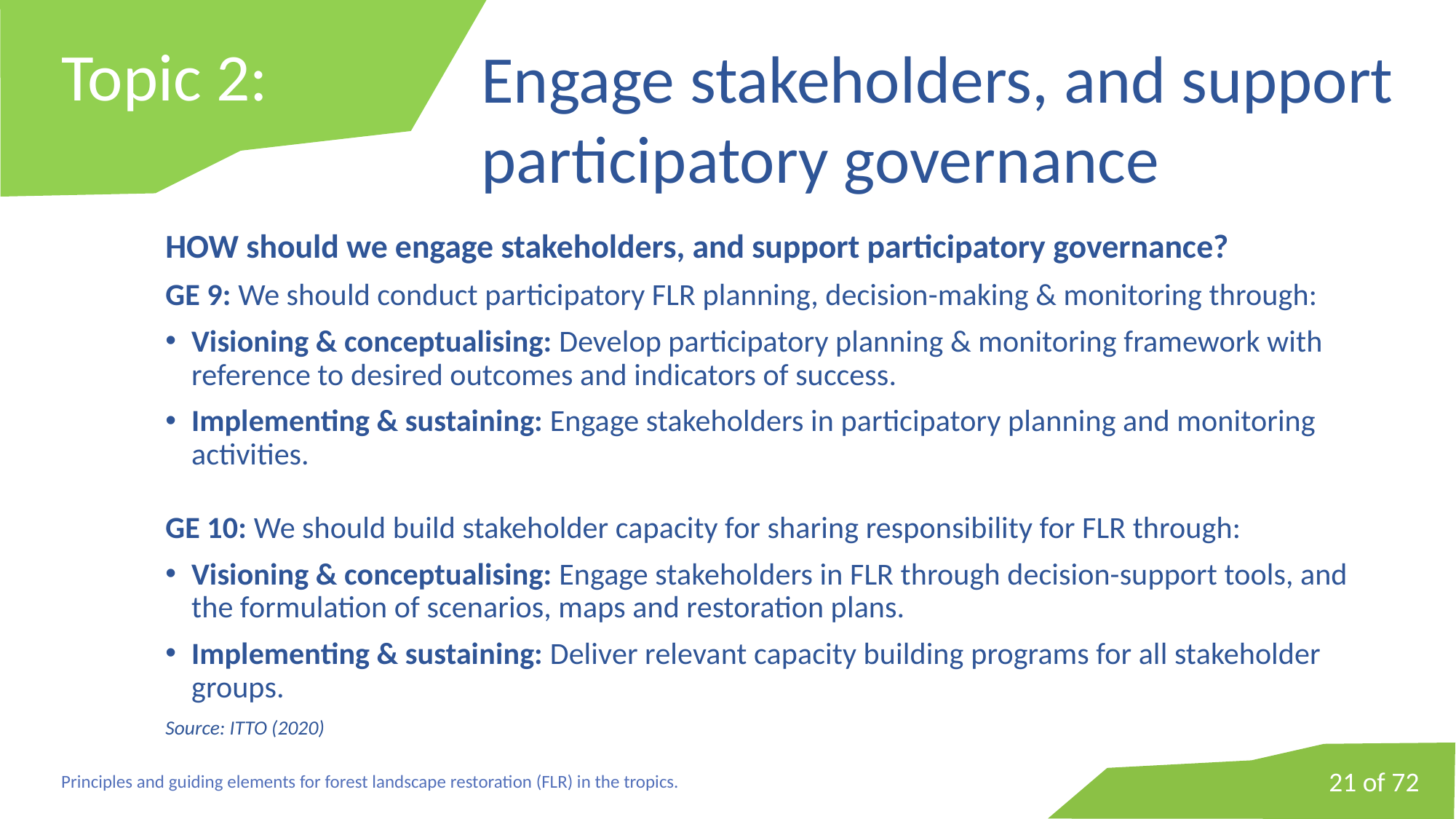

# Topic 2:
Engage stakeholders, and support participatory governance
HOW should we engage stakeholders, and support participatory governance?
GE 9: We should conduct participatory FLR planning, decision-making & monitoring through:
Visioning & conceptualising: Develop participatory planning & monitoring framework with reference to desired outcomes and indicators of success.
Implementing & sustaining: Engage stakeholders in participatory planning and monitoring activities.
GE 10: We should build stakeholder capacity for sharing responsibility for FLR through:
Visioning & conceptualising: Engage stakeholders in FLR through decision-support tools, and the formulation of scenarios, maps and restoration plans.
Implementing & sustaining: Deliver relevant capacity building programs for all stakeholder groups.
Source: ITTO (2020)
21 of 72

Principles and guiding elements for forest landscape restoration (FLR) in the tropics.